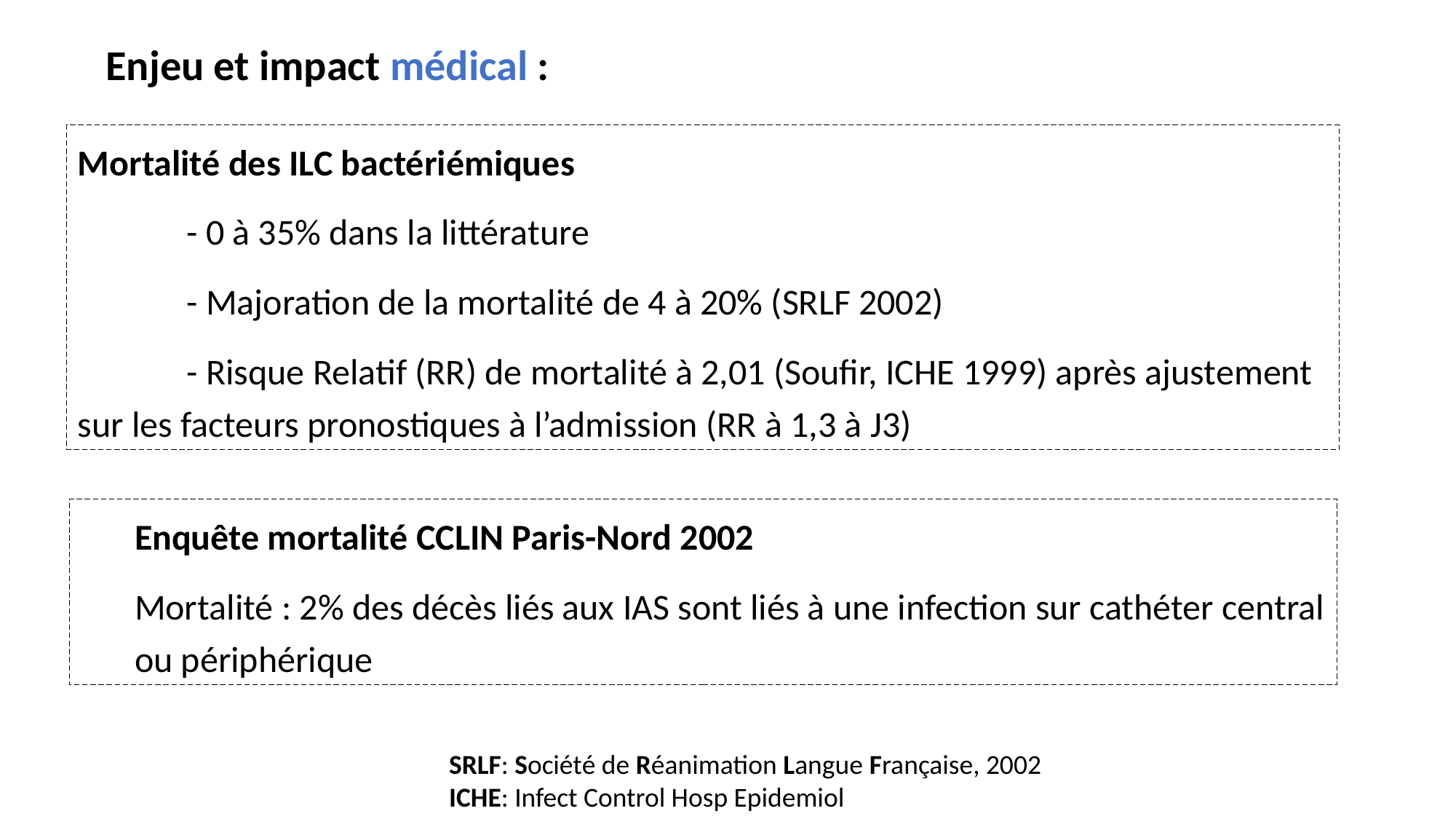

Enjeu et impact médical :
Mortalité des ILC bactériémiques

	- 0 à 35% dans la littérature

	- Majoration de la mortalité de 4 à 20% (SRLF 2002)

	- Risque Relatif (RR) de mortalité à 2,01 (Soufir, ICHE 1999) après ajustement sur les facteurs pronostiques à l’admission (RR à 1,3 à J3)
Enquête mortalité CCLIN Paris-Nord 2002

Mortalité : 2% des décès liés aux IAS sont liés à une infection sur cathéter central ou périphérique
SRLF: Société de Réanimation Langue Française, 2002
ICHE: Infect Control Hosp Epidemiol